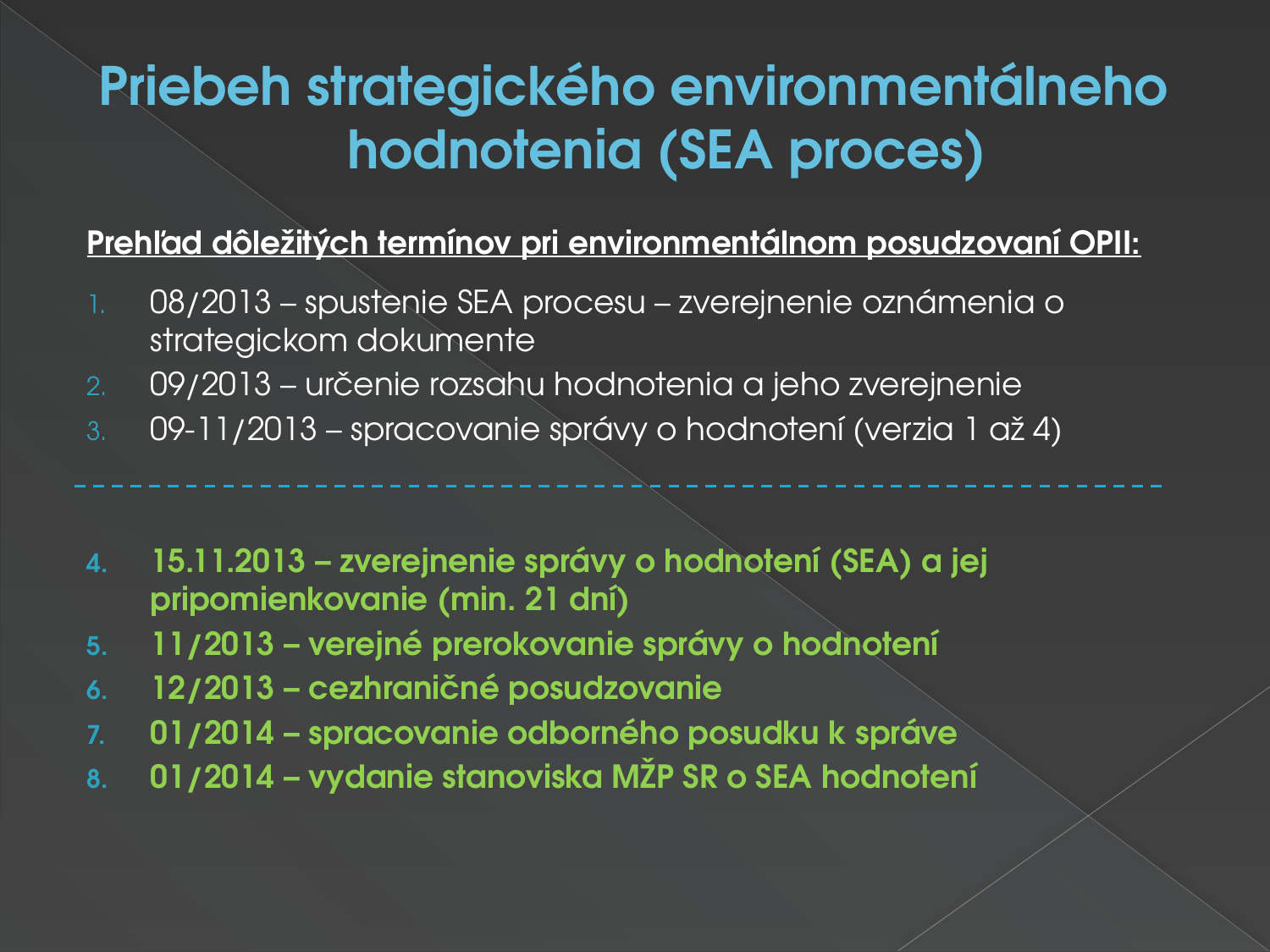

# Priebeh strategického environmentálneho hodnotenia (SEA proces)
Prehľad dôležitých termínov pri environmentálnom posudzovaní OPII:
08/2013 – spustenie SEA procesu – zverejnenie oznámenia o strategickom dokumente
09/2013 – určenie rozsahu hodnotenia a jeho zverejnenie
09-11/2013 – spracovanie správy o hodnotení (verzia 1 až 4)

15.11.2013 – zverejnenie správy o hodnotení (SEA) a jej pripomienkovanie (min. 21 dní)
11/2013 – verejné prerokovanie správy o hodnotení
12/2013 – cezhraničné posudzovanie
01/2014 – spracovanie odborného posudku k správe
01/2014 – vydanie stanoviska MŽP SR o SEA hodnotení